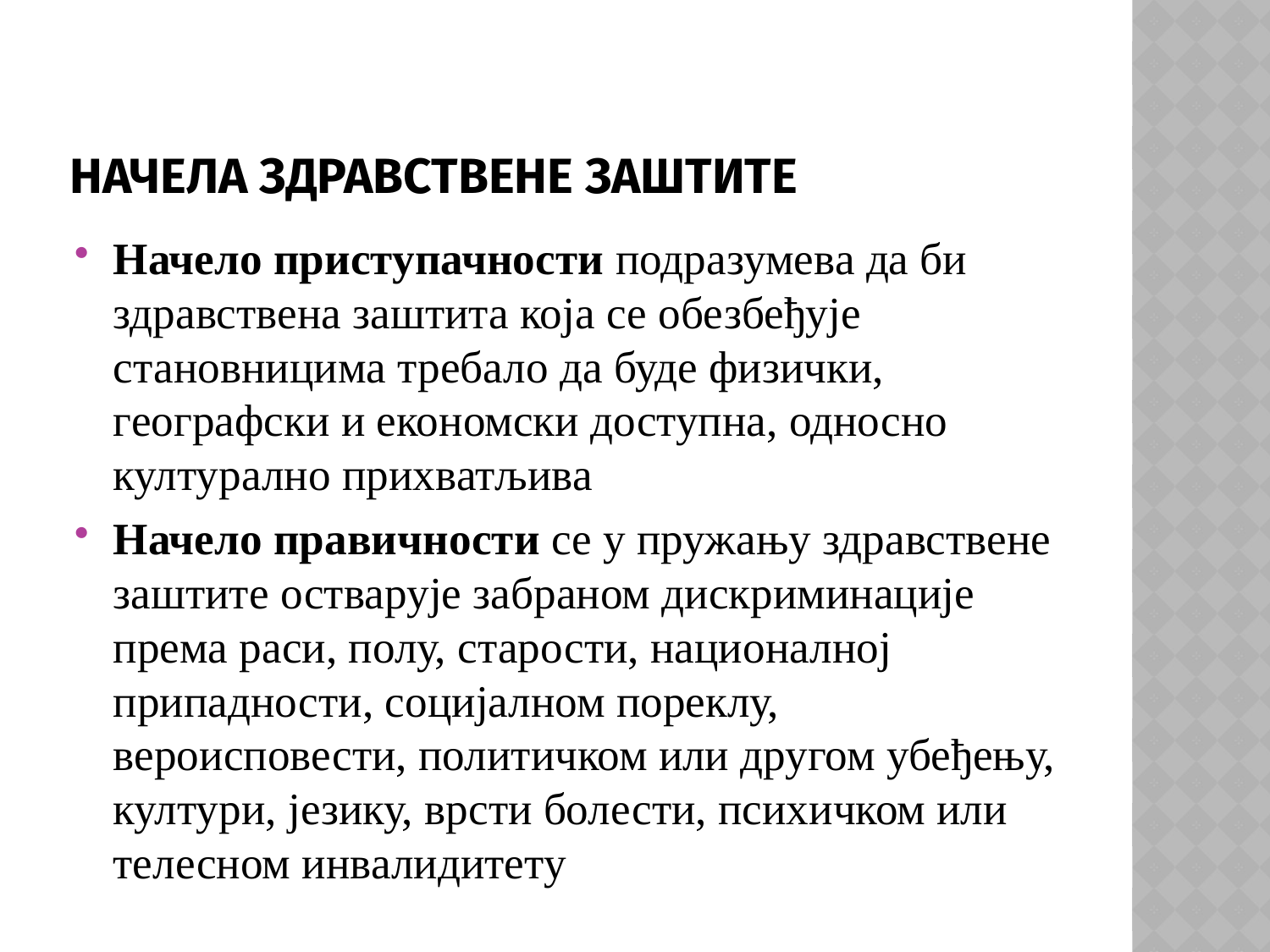

# НАЧЕЛА ЗДРАВСТВЕНЕ ЗАШТИТЕ
Начело приступачности подразумева да би здравствена заштита која се обезбеђује становницима требало да буде физички, географски и економски доступна, односно културално прихватљива
Начело правичности се у пружању здравствене заштите остварује забраном дискриминације према раси, полу, старости, националној припадности, социјалном пореклу, вероисповести, политичком или другом убеђењу, култури, језику, врсти болести, психичком или телесном инвалидитету